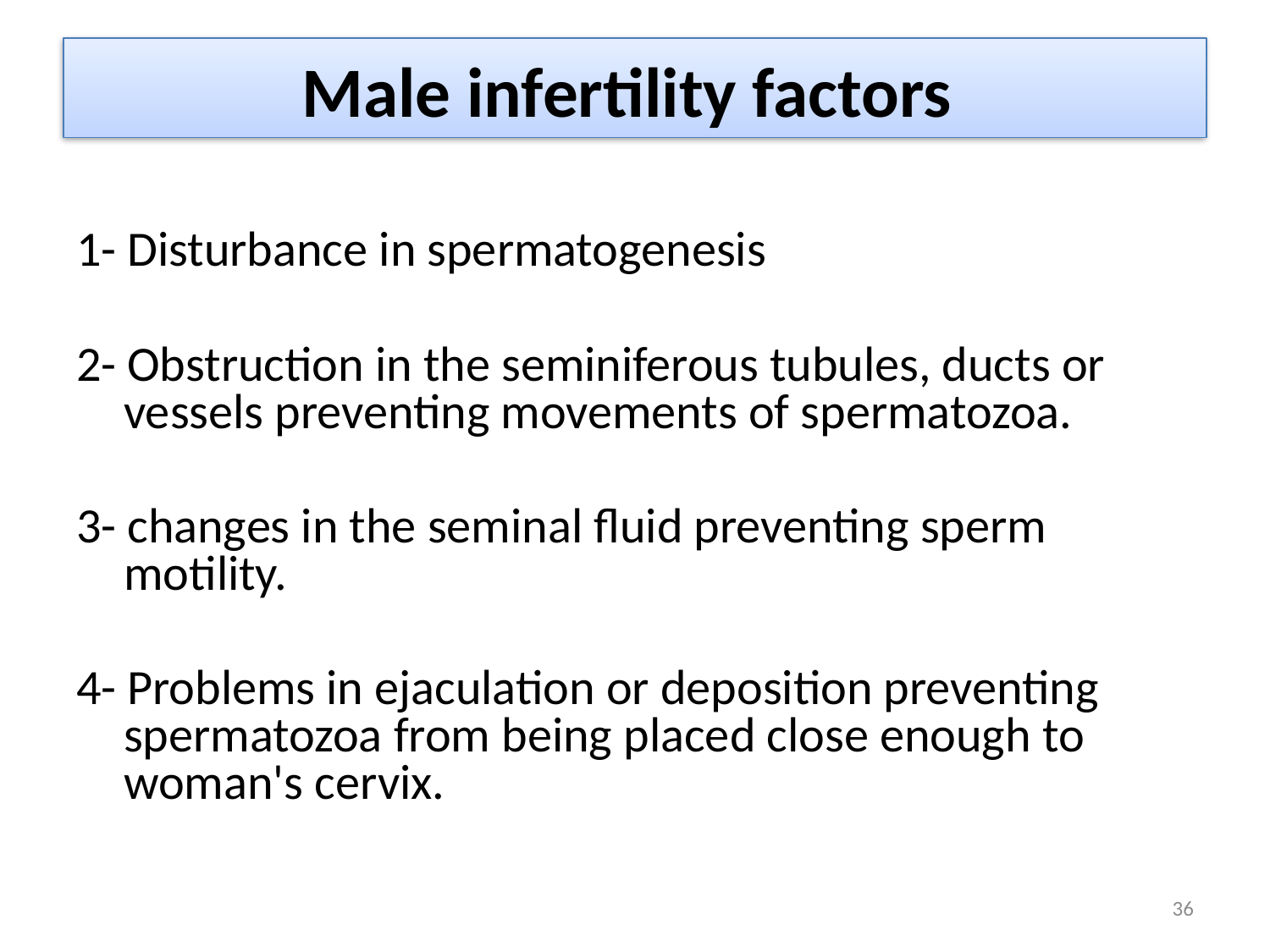

1- Disturbance in spermatogenesis

2- Obstruction in the seminiferous tubules, ducts or vessels preventing movements of spermatozoa.

3- changes in the seminal fluid preventing sperm motility.

4- Problems in ejaculation or deposition preventing spermatozoa from being placed close enough to woman's cervix.
Male infertility factors
36